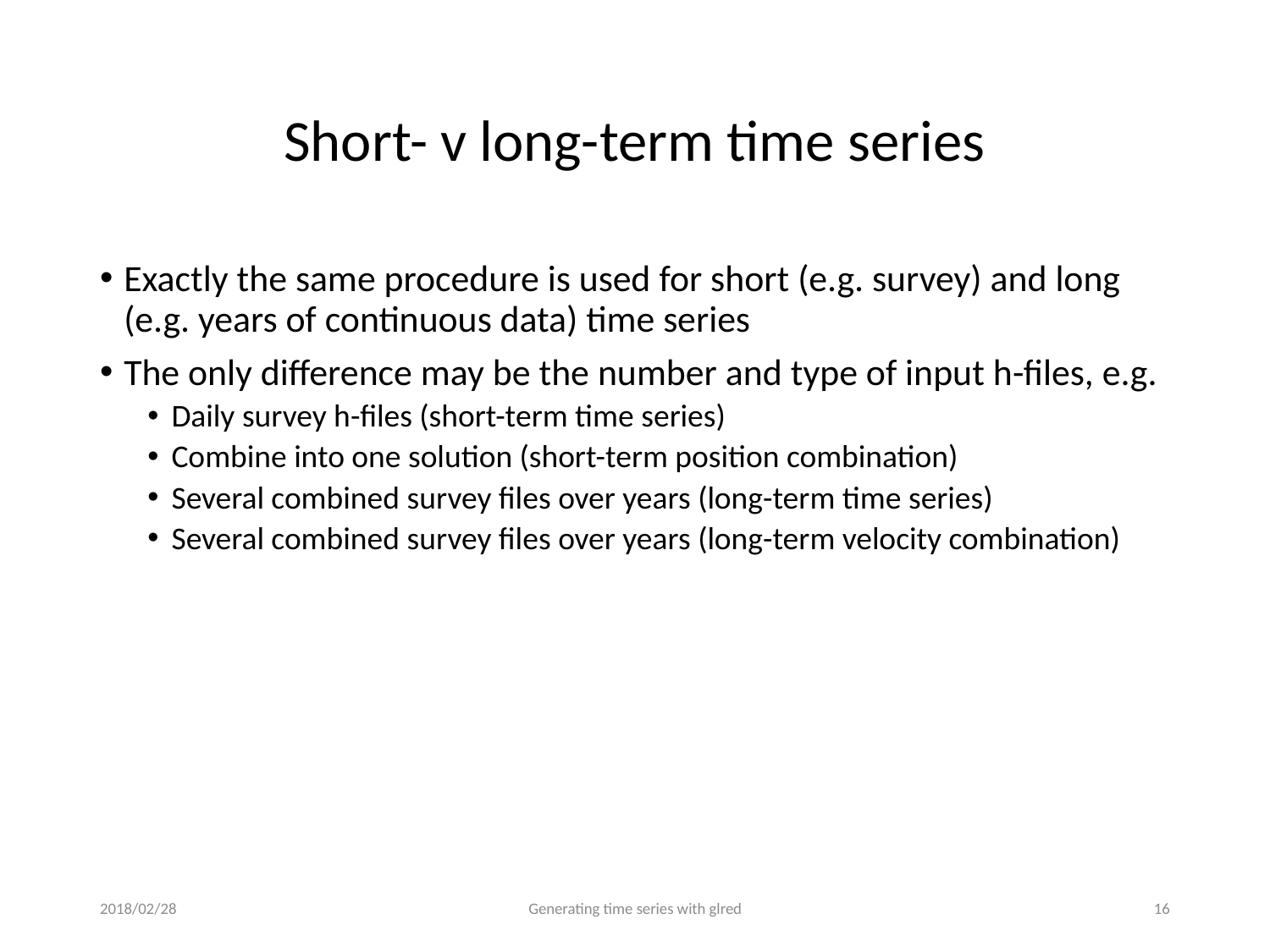

# Short- v long-term time series
Exactly the same procedure is used for short (e.g. survey) and long (e.g. years of continuous data) time series
The only difference may be the number and type of input h-files, e.g.
Daily survey h-files (short-term time series)
Combine into one solution (short-term position combination)
Several combined survey files over years (long-term time series)
Several combined survey files over years (long-term velocity combination)
2018/02/28
Generating time series with glred
16